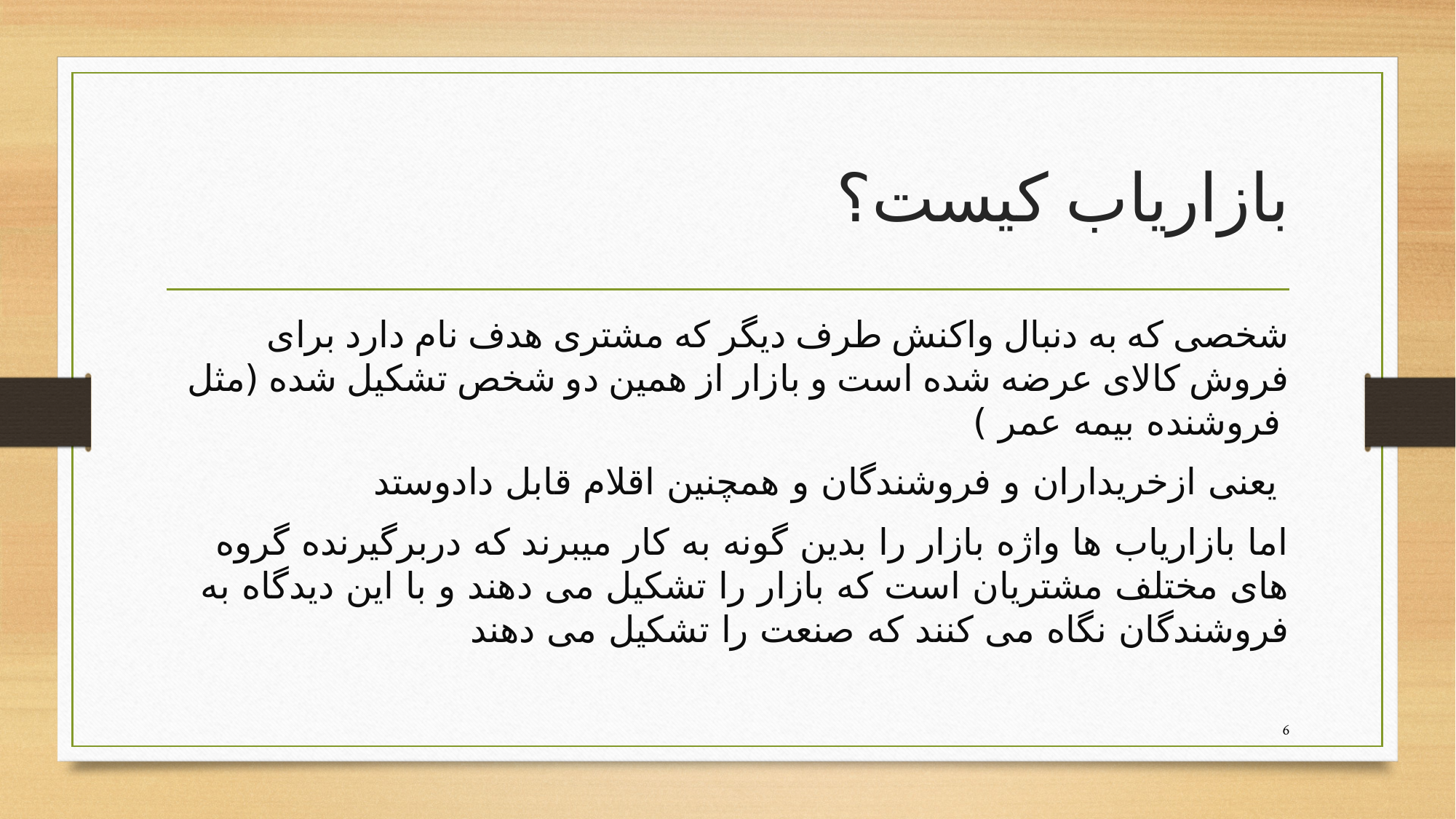

# بازاریاب کیست؟
شخصی که به دنبال واکنش طرف دیگر که مشتری هدف نام دارد برای فروش کالای عرضه شده است و بازار از همین دو شخص تشکیل شده (مثل فروشنده بیمه عمر )
یعنی ازخریداران و فروشندگان و همچنین اقلام قابل دادوستد
اما بازاریاب ها واژه بازار را بدین گونه به کار میبرند که دربرگیرنده گروه های مختلف مشتریان است که بازار را تشکیل می دهند و با این دیدگاه به فروشندگان نگاه می کنند که صنعت را تشکیل می دهند
6